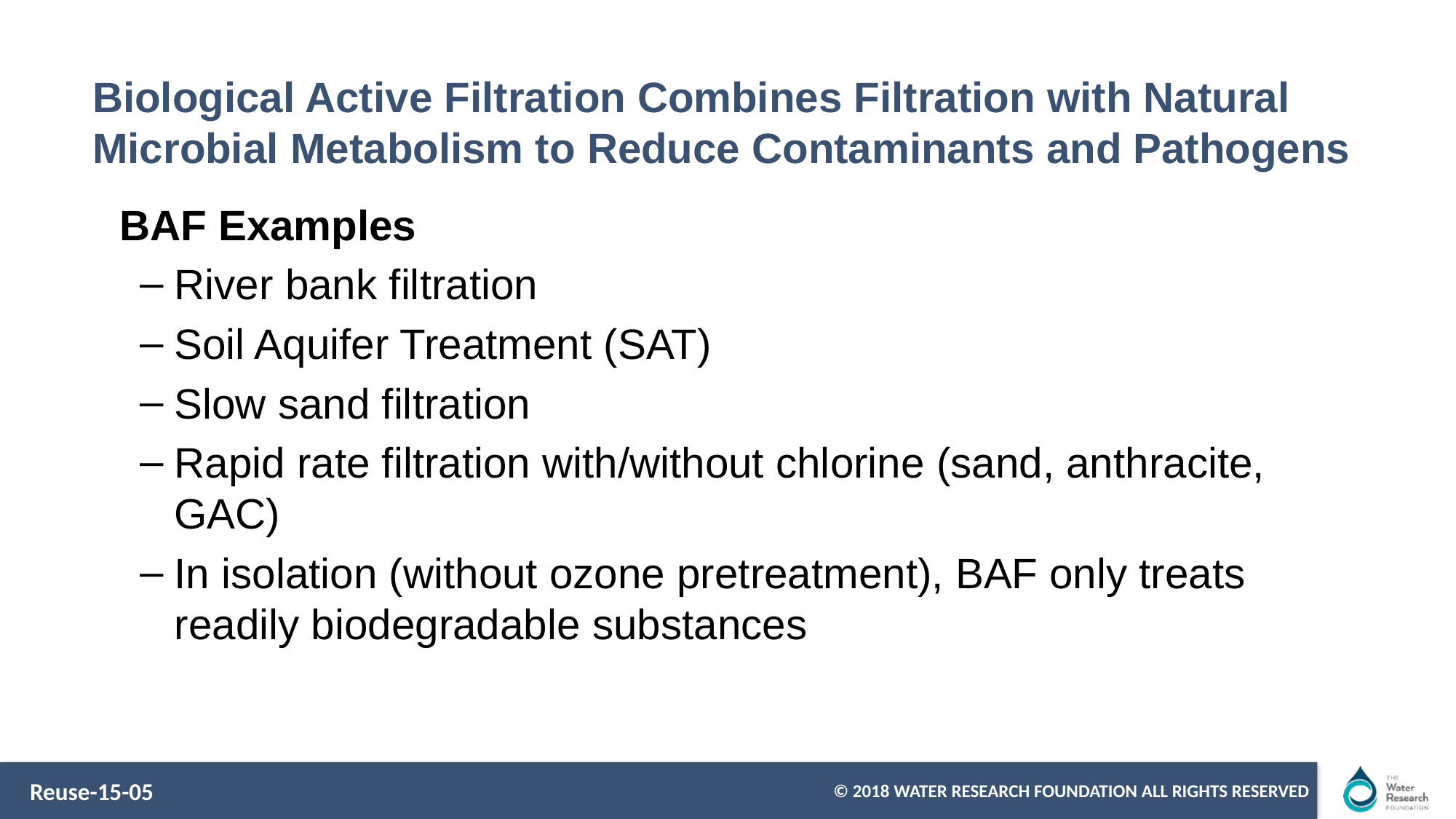

# Biological Active Filtration Combines Filtration with Natural Microbial Metabolism to Reduce Contaminants and Pathogens
BAF Examples
River bank filtration
Soil Aquifer Treatment (SAT)
Slow sand filtration
Rapid rate filtration with/without chlorine (sand, anthracite, GAC)
In isolation (without ozone pretreatment), BAF only treats readily biodegradable substances